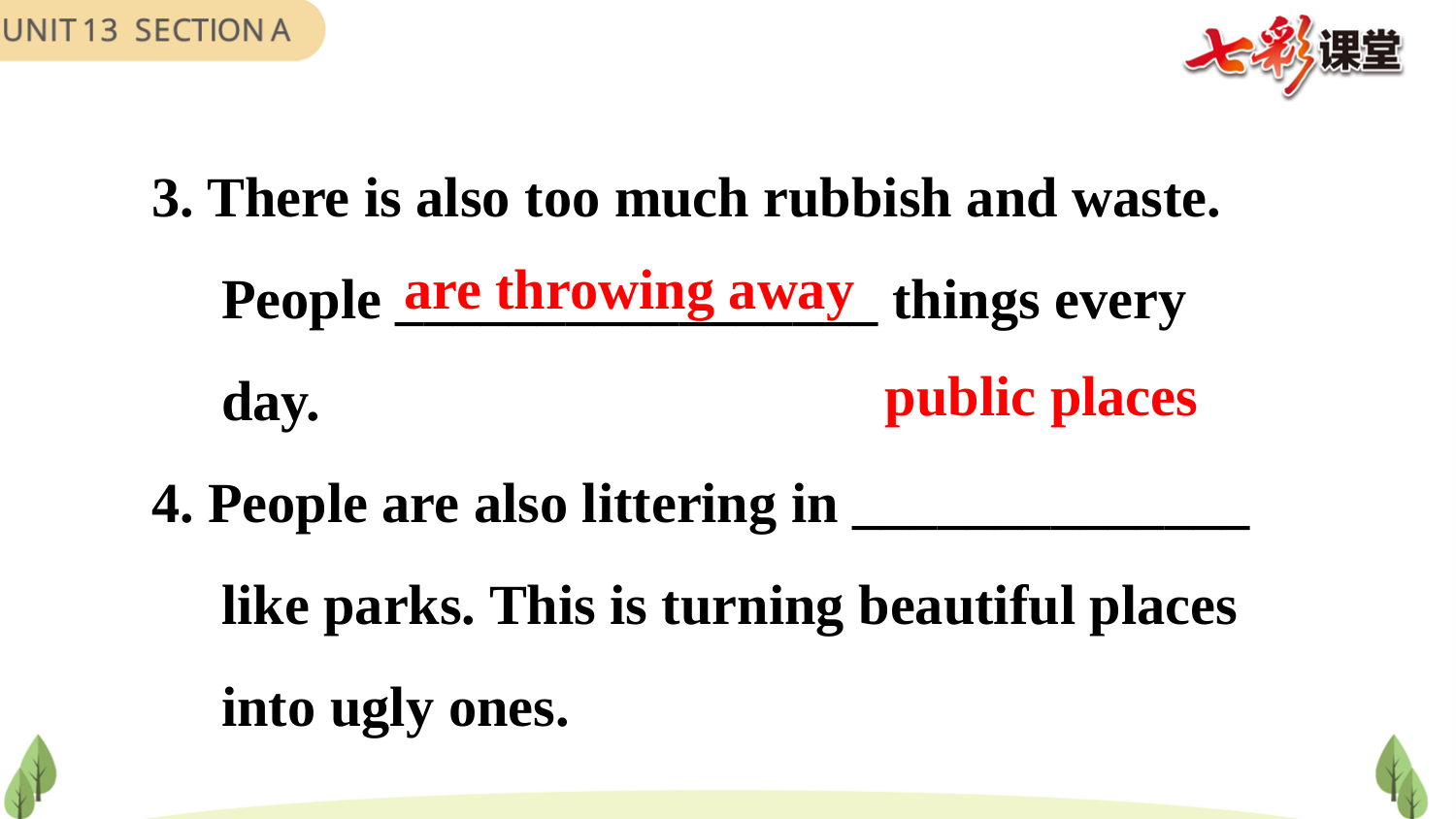

3. There is also too much rubbish and waste. People _________________ things every day.
4. People are also littering in ______________ like parks. This is turning beautiful places into ugly ones.
are throwing away
public places